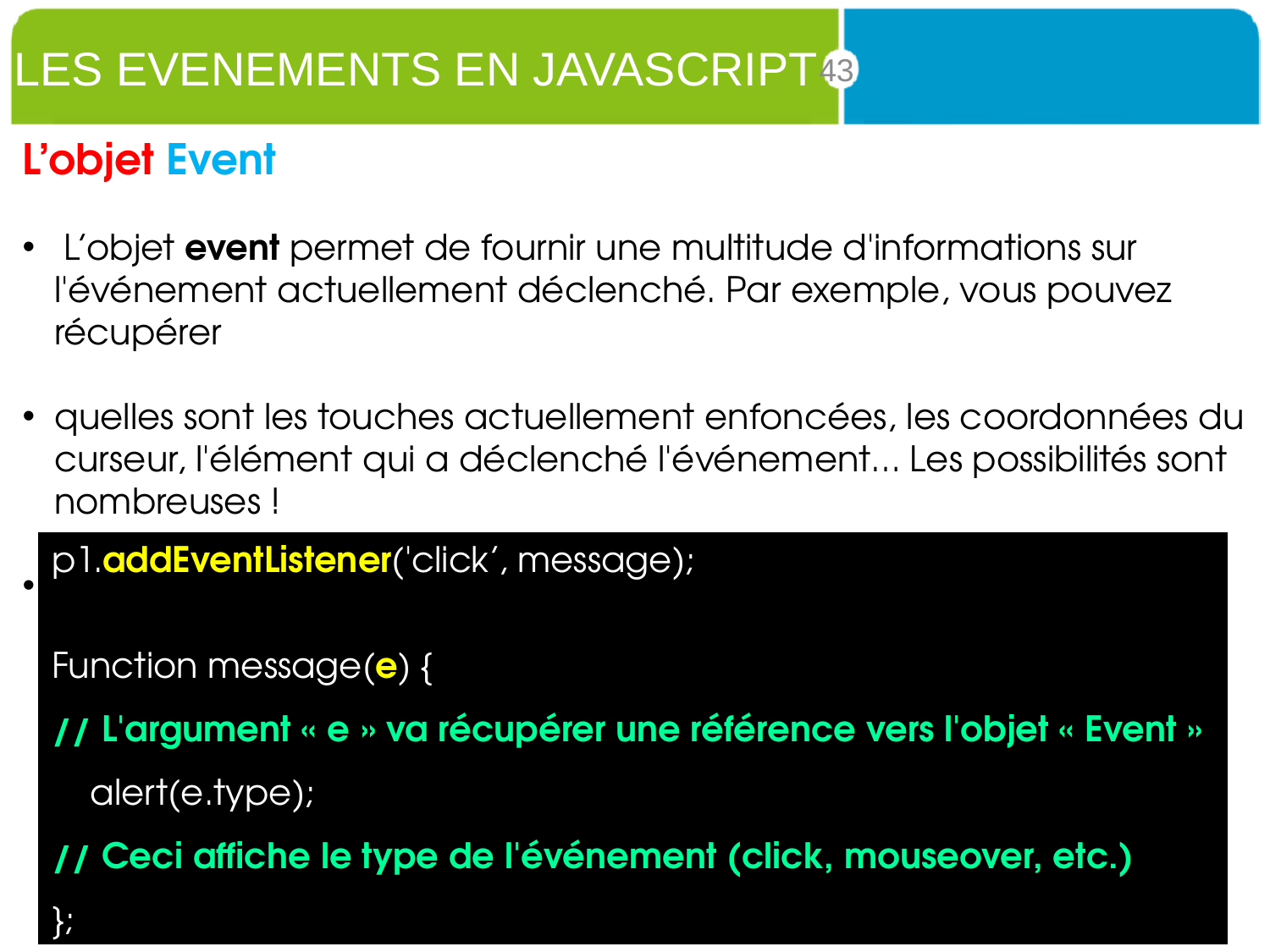

# LES EVENEMENTS EN JAVASCRIPT
43
L’objet Event
 L’objet event permet de fournir une multitude d'informations sur l'événement actuellement déclenché. Par exemple, vous pouvez récupérer
quelles sont les touches actuellement enfoncées, les coordonnées du curseur, l'élément qui a déclenché l'événement… Les possibilités sont nombreuses !
Exemple

p1.addEventListener('click’, message);

Function message(e) {
// L'argument « e » va récupérer une référence vers l'objet « Event »
    alert(e.type);
// Ceci affiche le type de l'événement (click, mouseover, etc.)
};